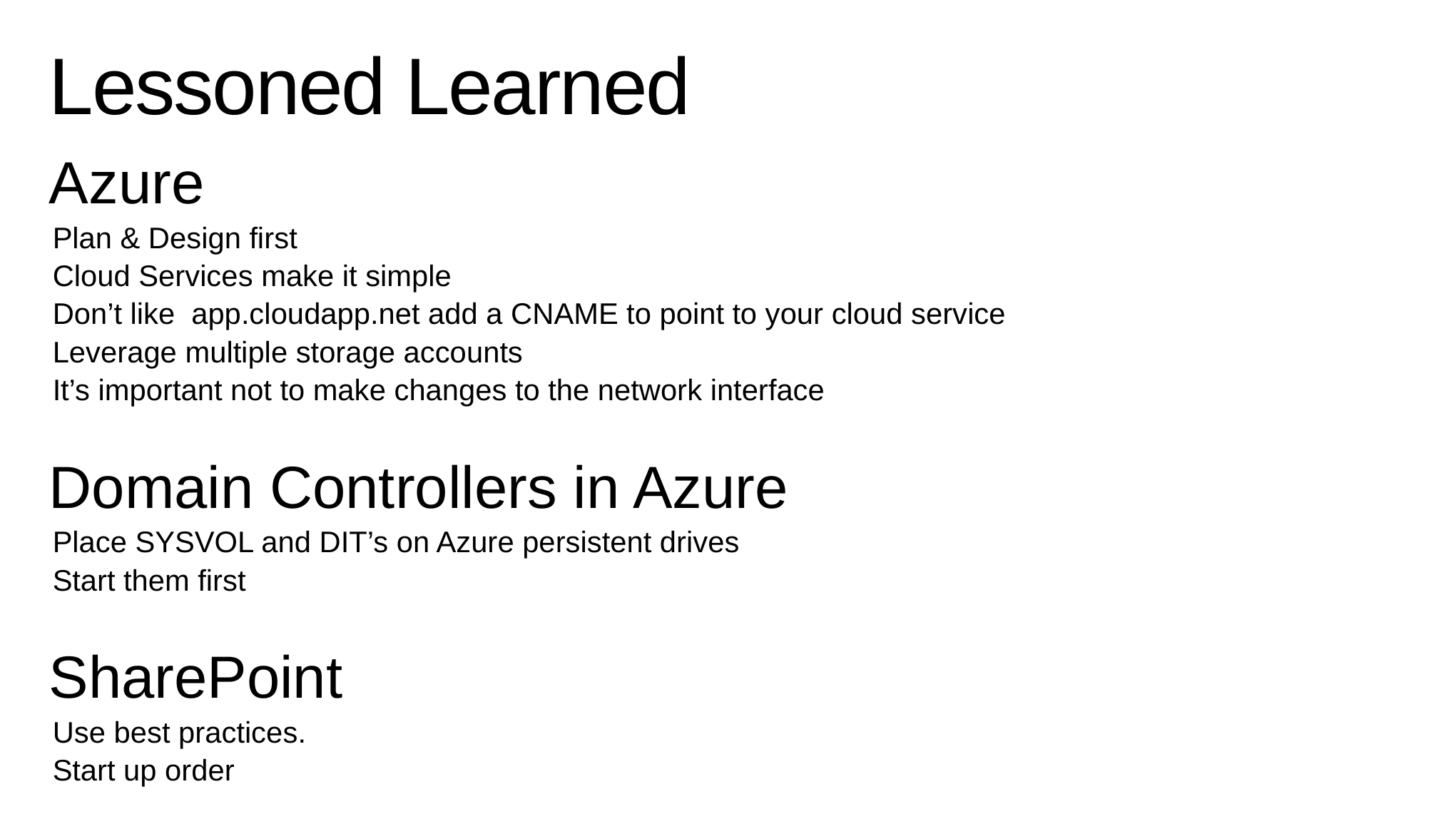

# Lessoned Learned
Azure
Plan & Design first
Cloud Services make it simple
Don’t like  app.cloudapp.net add a CNAME to point to your cloud service
Leverage multiple storage accounts
It’s important not to make changes to the network interface

Domain Controllers in Azure
Place SYSVOL and DIT’s on Azure persistent drives
Start them first

SharePoint
Use best practices.
Start up order